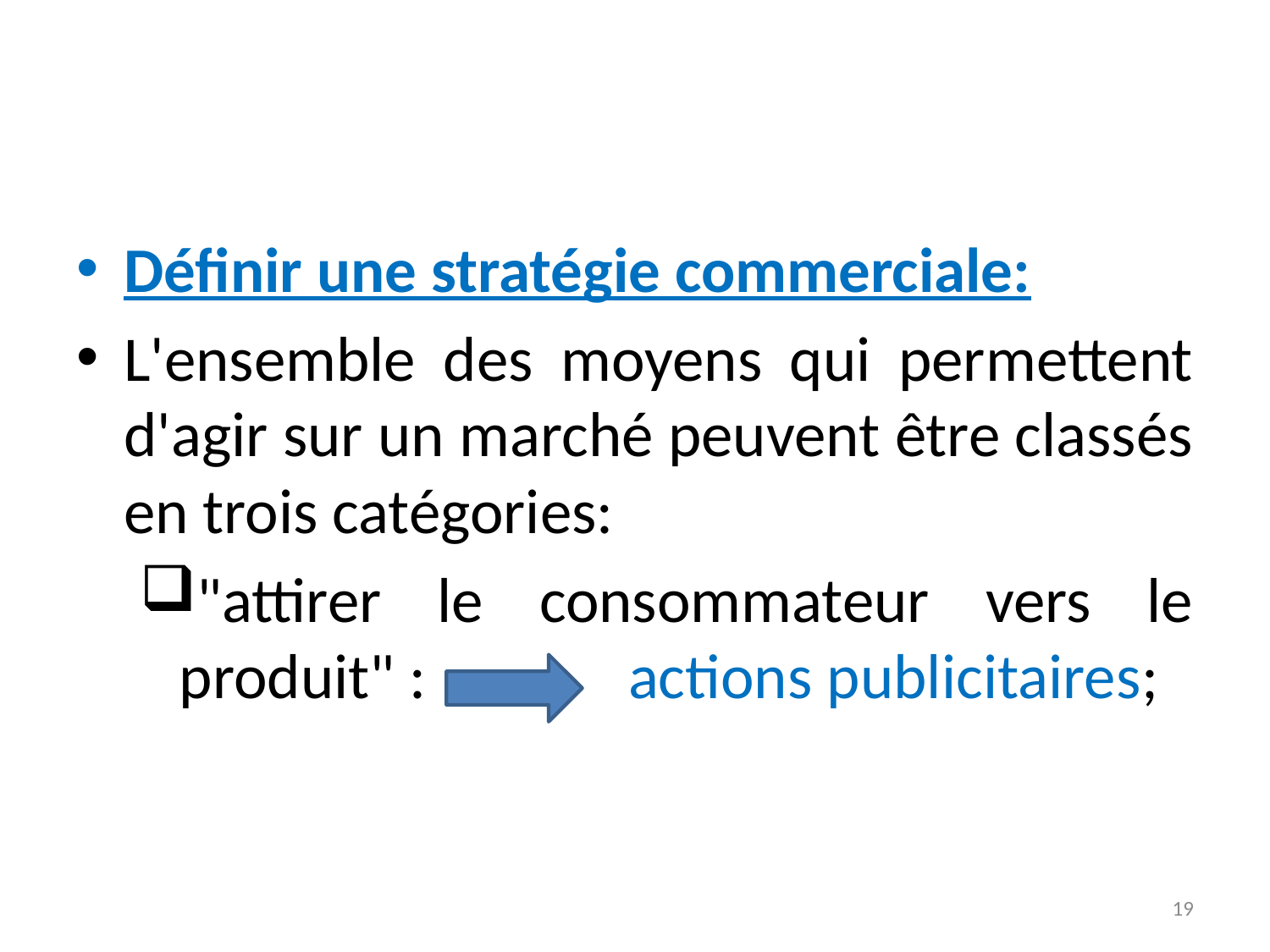

Définir une stratégie commerciale:
L'ensemble des moyens qui permettent d'agir sur un marché peuvent être classés en trois catégories:
"attirer le consommateur vers le produit" :              actions publicitaires;

19